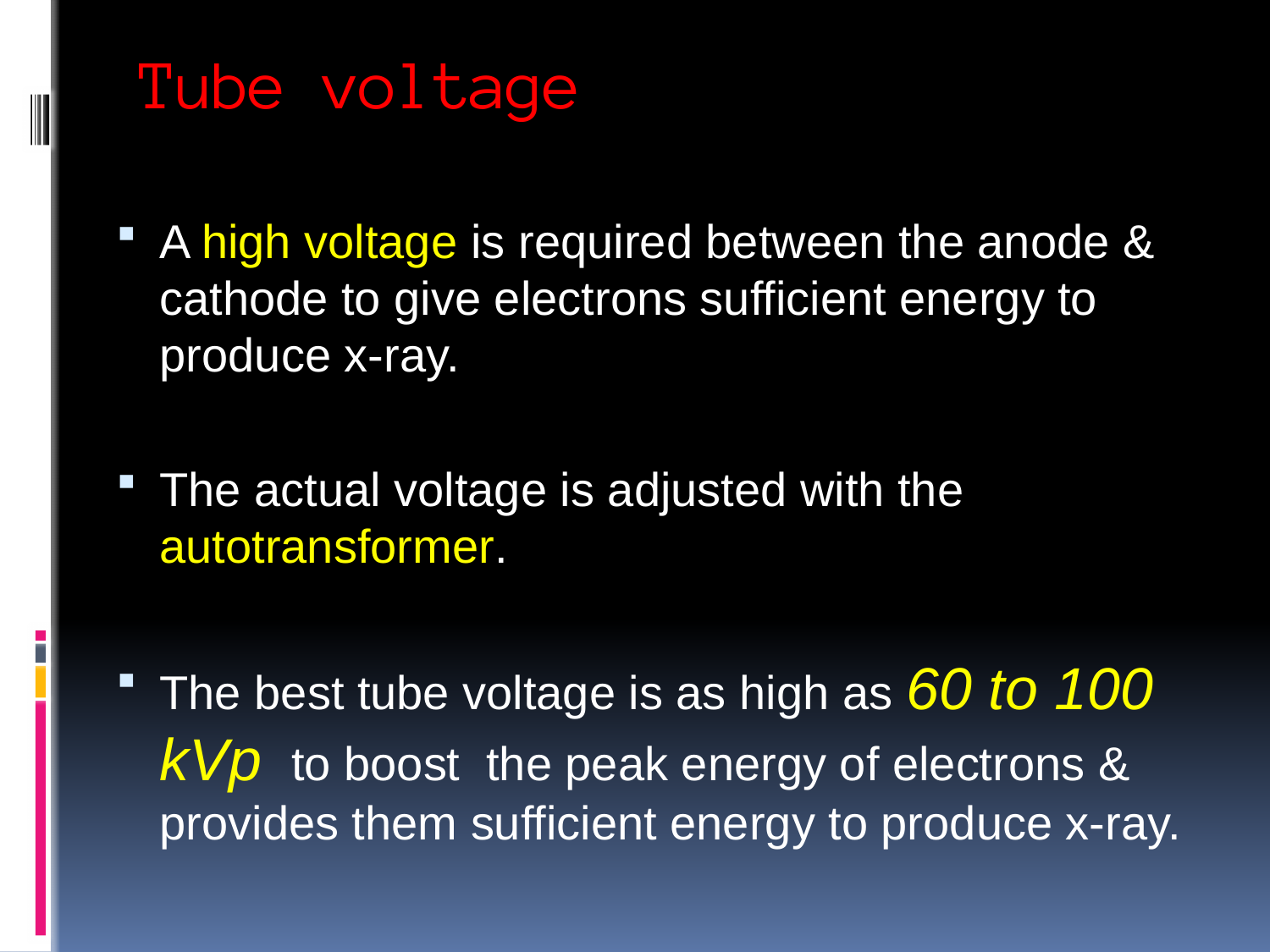

# Tube voltage

A high voltage is required between the anode & cathode to give electrons sufficient energy to produce x-ray.

The actual voltage is adjusted with the autotransformer.

The best tube voltage is as high as 60 to 100 kVp  to boost  the peak energy of electrons & provides them sufficient energy to produce x-ray.